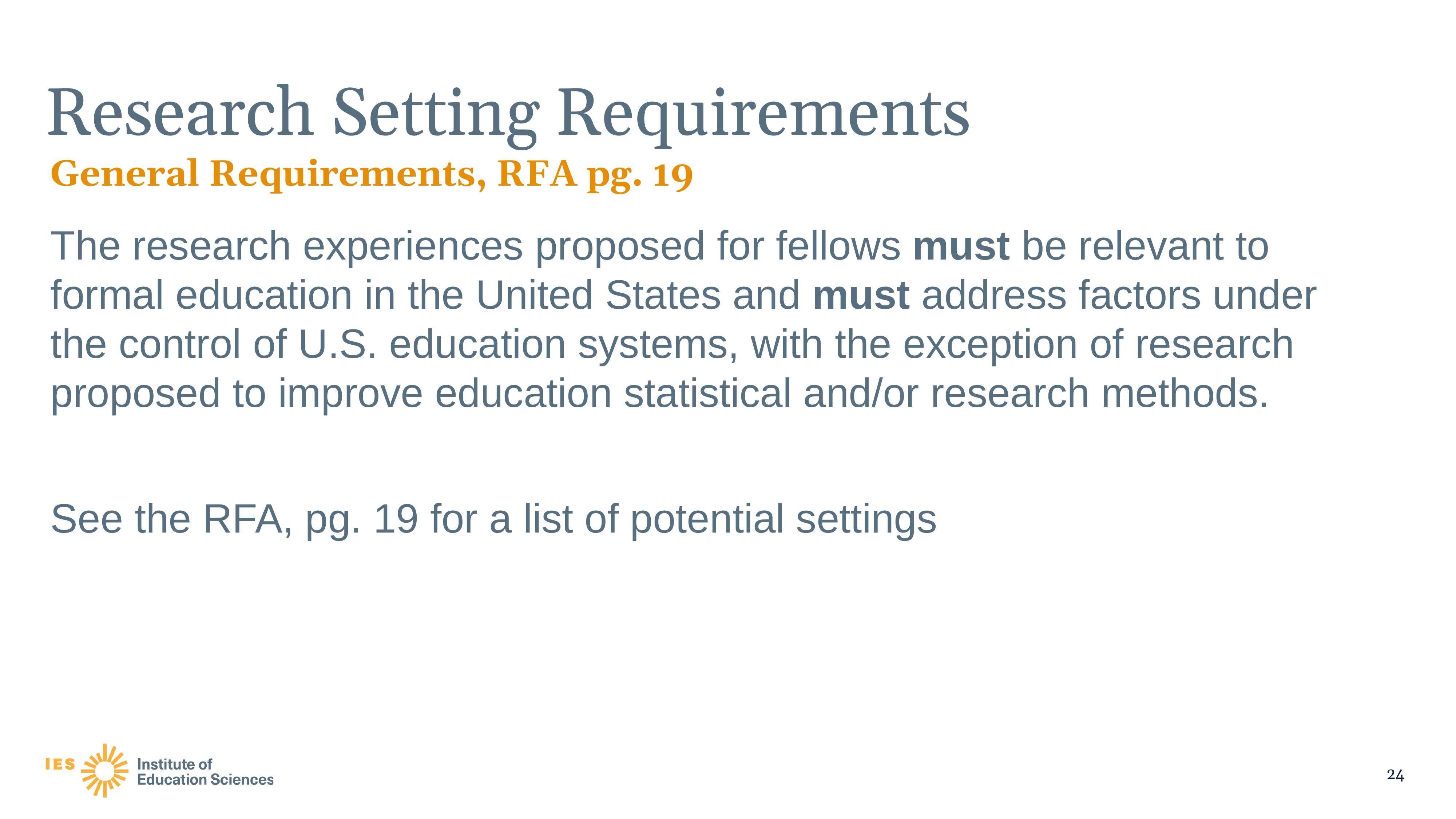

# Research Setting Requirements
General Requirements, RFA pg. 19
The research experiences proposed for fellows must be relevant to formal education in the United States and must address factors under the control of U.S. education systems, with the exception of research proposed to improve education statistical and/or research methods.

See the RFA, pg. 19 for a list of potential settings
24